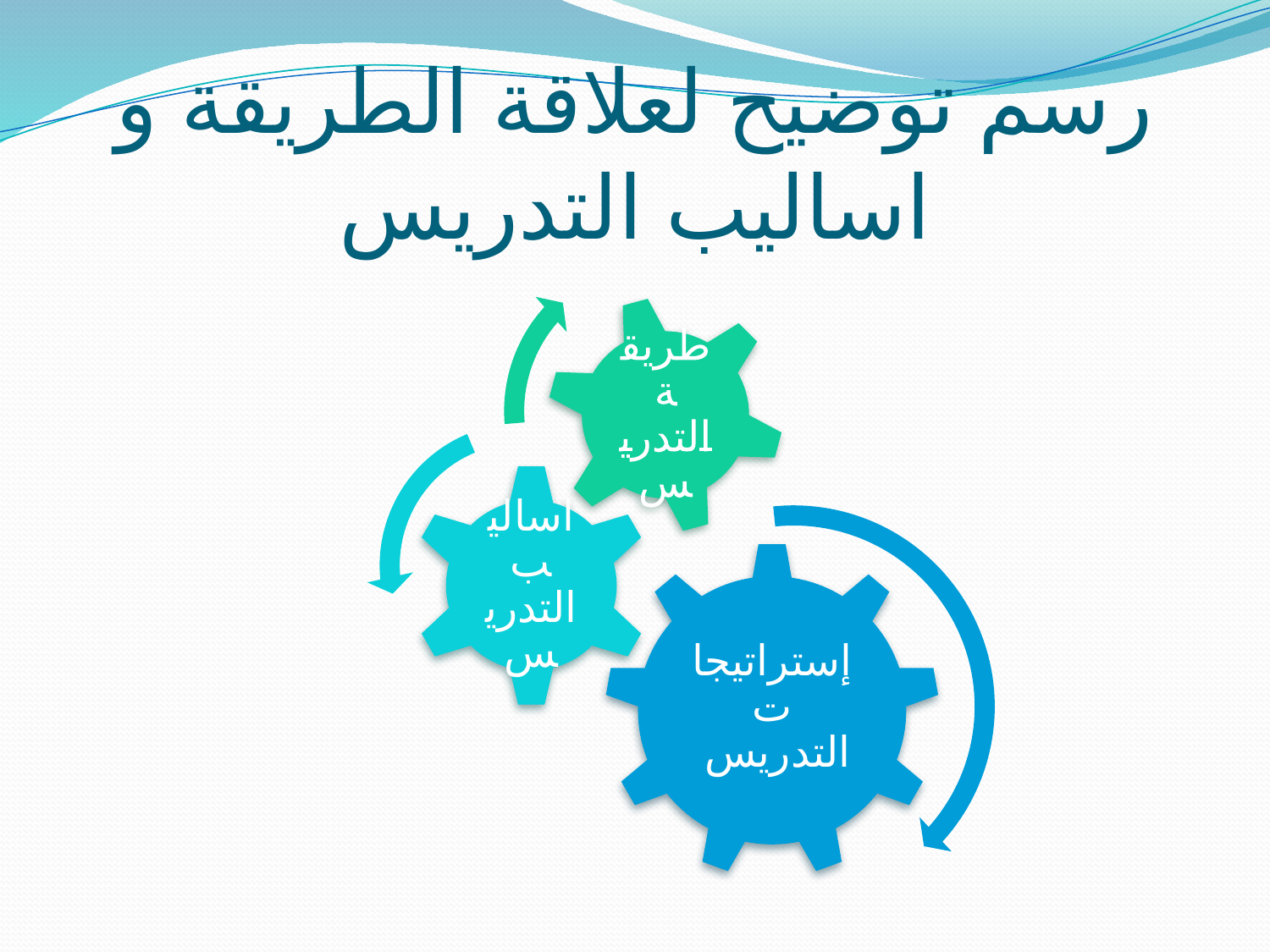

# رسم توضيح لعلاقة الطريقة و اساليب التدريس
إستراتيجات التدريس
اساليب التدريس
طريقة التدريس